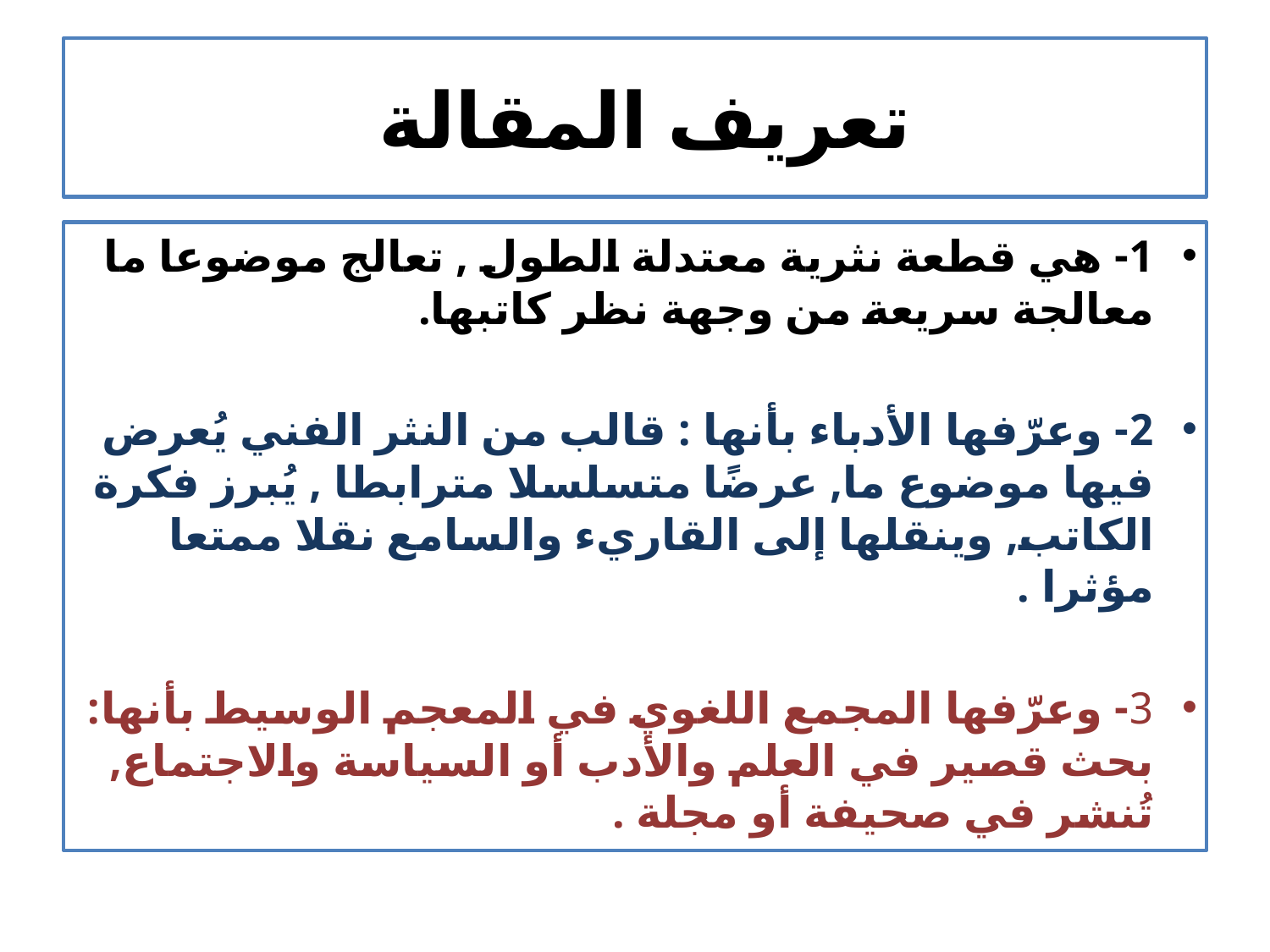

# تعريف المقالة
1- هي قطعة نثرية معتدلة الطول , تعالج موضوعا ما معالجة سريعة من وجهة نظر كاتبها.

2- وعرّفها الأدباء بأنها : قالب من النثر الفني يُعرض فيها موضوع ما, عرضًا متسلسلا مترابطا , يُبرز فكرة الكاتب, وينقلها إلى القاريء والسامع نقلا ممتعا مؤثرا .

3- وعرّفها المجمع اللغوي في المعجم الوسيط بأنها: بحث قصير في العلم والأدب أو السياسة والاجتماع, تُنشر في صحيفة أو مجلة .